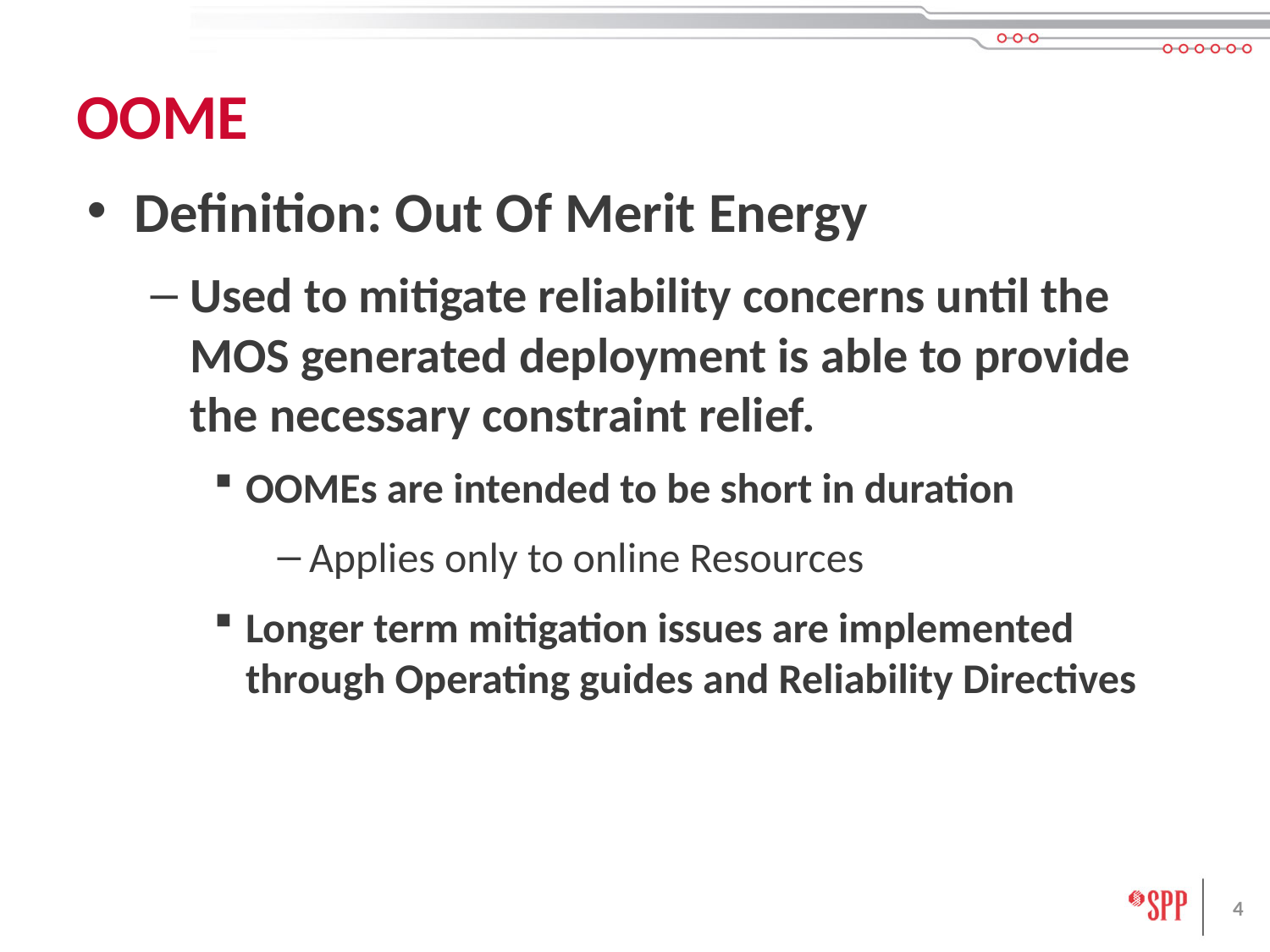

# OOME
Definition: Out Of Merit Energy
Used to mitigate reliability concerns until the MOS generated deployment is able to provide the necessary constraint relief.
OOMEs are intended to be short in duration
Applies only to online Resources
Longer term mitigation issues are implemented through Operating guides and Reliability Directives

4